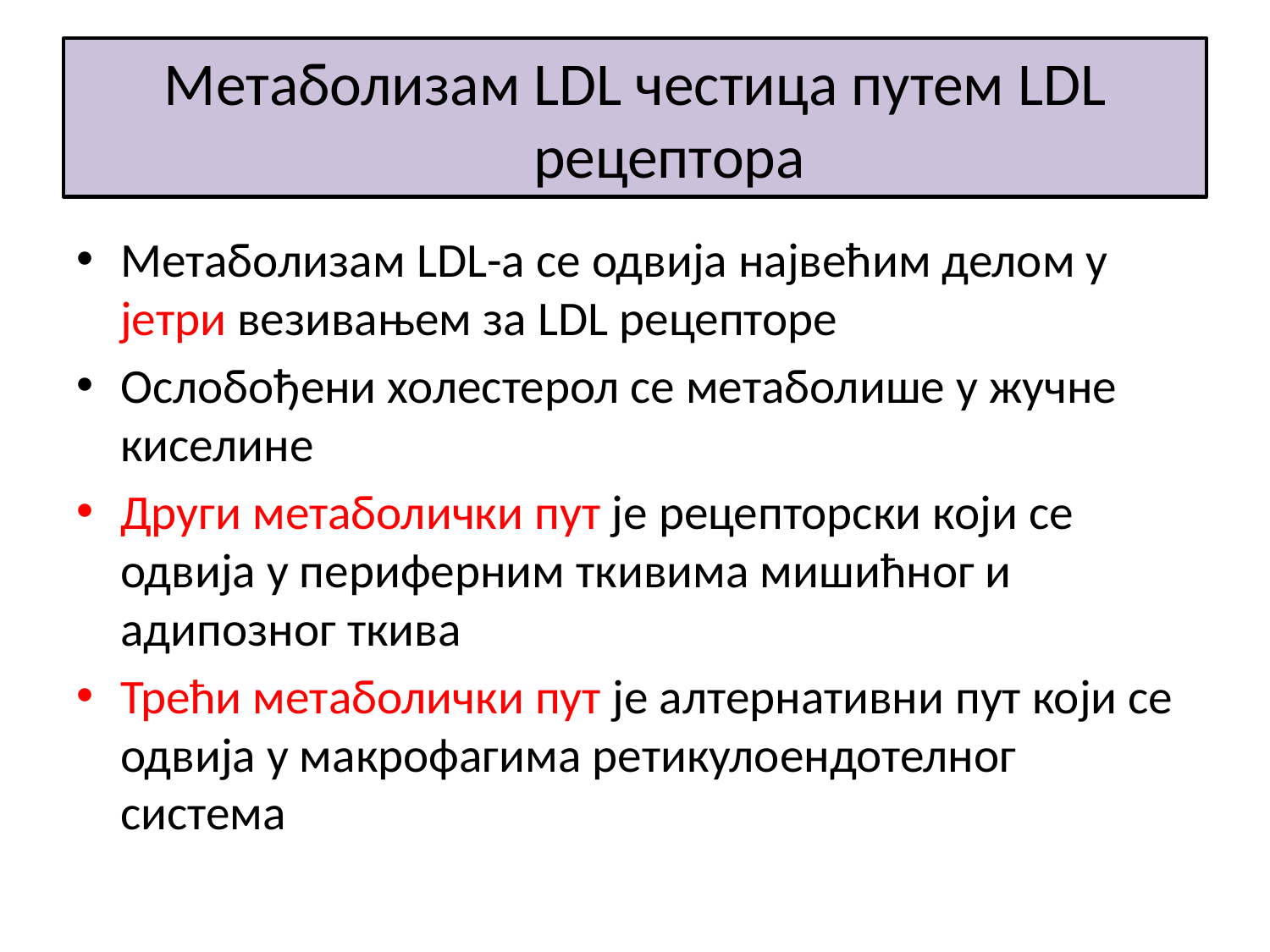

# Метаболизам LDL честица путем LDL рецептора
Метаболизам LDL-a се одвија највећим делом у јетри везивањем за LDL рецепторе
Ослобођени холестерол се метаболише у жучне киселине
Други метаболички пут је рецепторски који се одвија у периферним ткивима мишићног и адипозног ткива
Трећи метаболички пут је алтернативни пут који се одвија у макрофагима ретикулоендотелног система